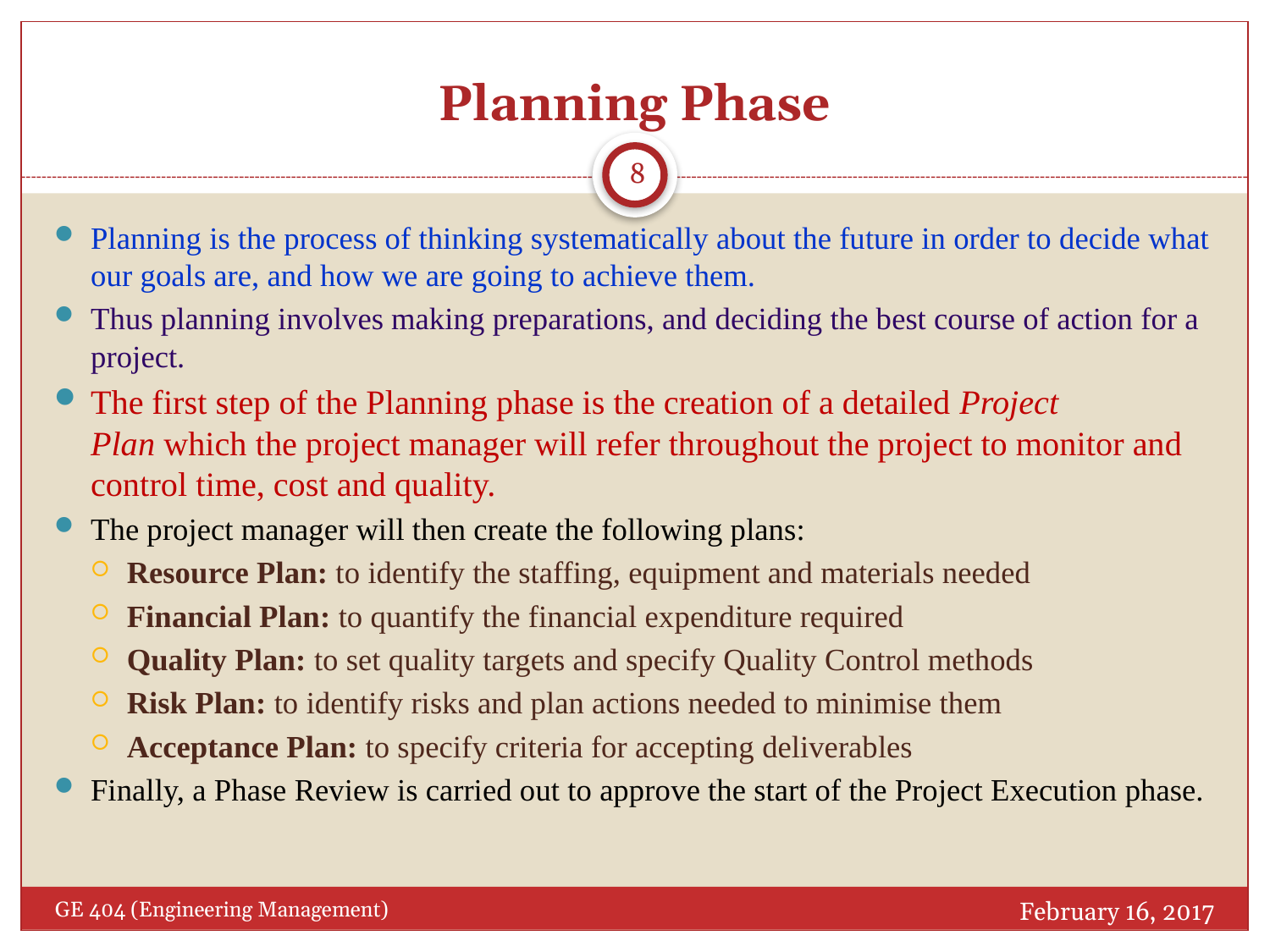

# Planning Phase
8
Planning is the process of thinking systematically about the future in order to decide what our goals are, and how we are going to achieve them.
Thus planning involves making preparations, and deciding the best course of action for a project.
The first step of the Planning phase is the creation of a detailed Project Plan which the project manager will refer throughout the project to monitor and control time, cost and quality.
The project manager will then create the following plans:
Resource Plan: to identify the staffing, equipment and materials needed
Financial Plan: to quantify the financial expenditure required
Quality Plan: to set quality targets and specify Quality Control methods
Risk Plan: to identify risks and plan actions needed to minimise them
Acceptance Plan: to specify criteria for accepting deliverables
Finally, a Phase Review is carried out to approve the start of the Project Execution phase.

February 16, 2017
GE 404 (Engineering Management)